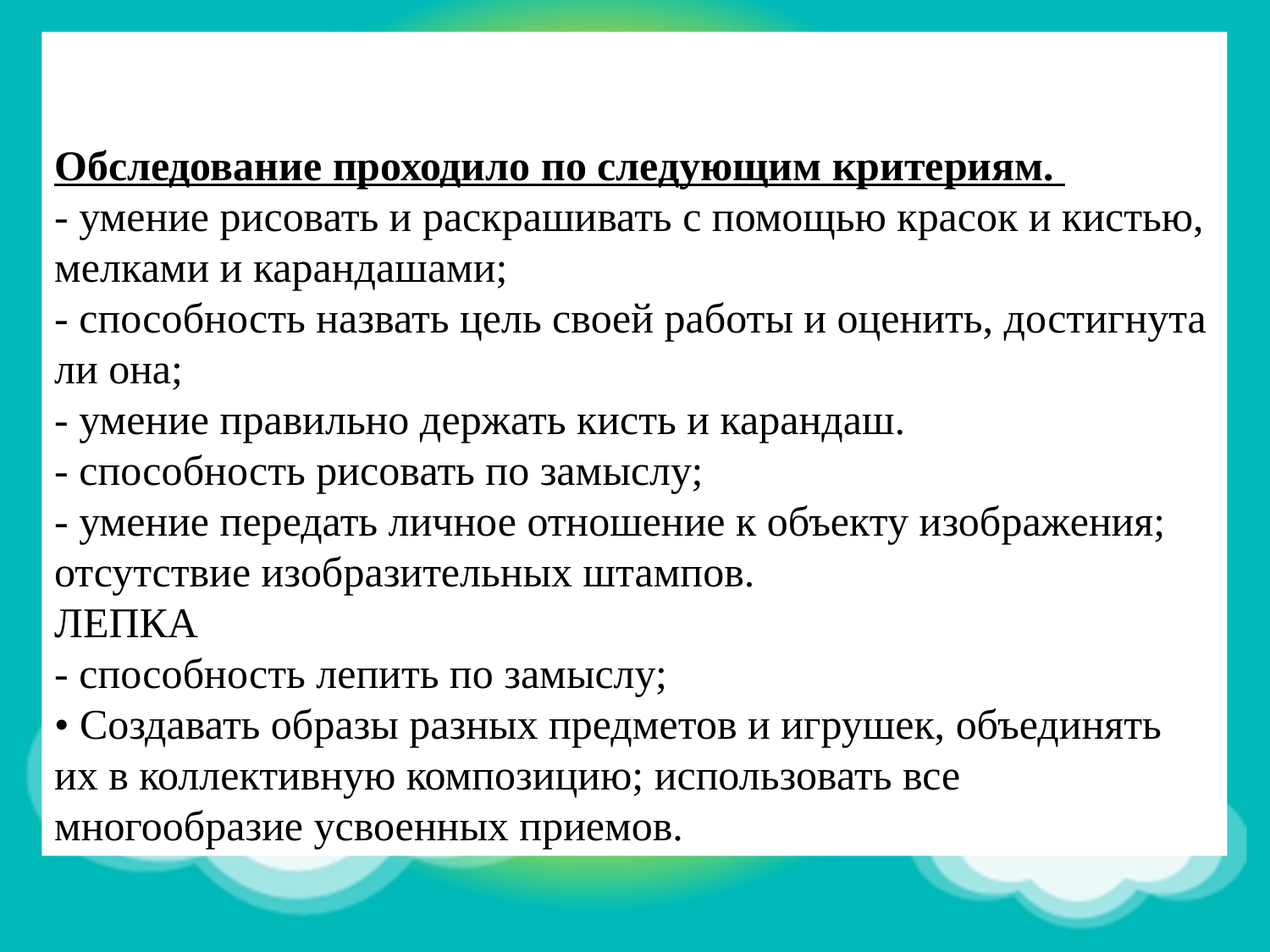

# Обследование проходило по следующим критериям. - умение рисовать и раскрашивать с помощью красок и кистью, мелками и карандашами; - способность назвать цель своей работы и оценить, достигнута ли она; - умение правильно держать кисть и карандаш. - способность рисовать по замыслу; - умение передать личное отношение к объекту изображения; отсутствие изобразительных штампов. ЛЕПКА - способность лепить по замыслу; • Создавать образы разных предметов и игрушек, объединять их в коллективную композицию; использовать все многообразие усвоенных приемов.